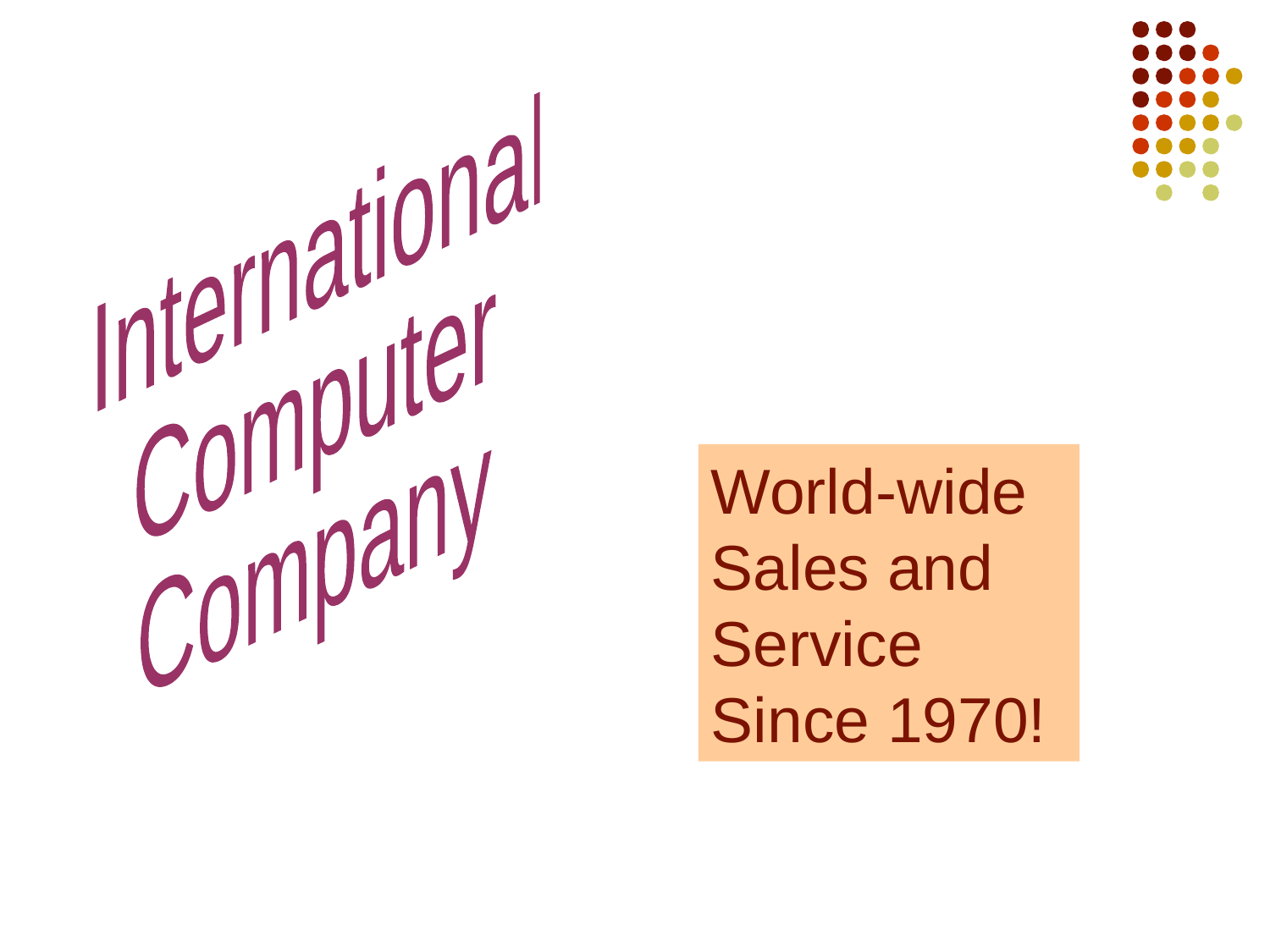

International
Computer
Company
World-wide Sales and Service Since 1970!